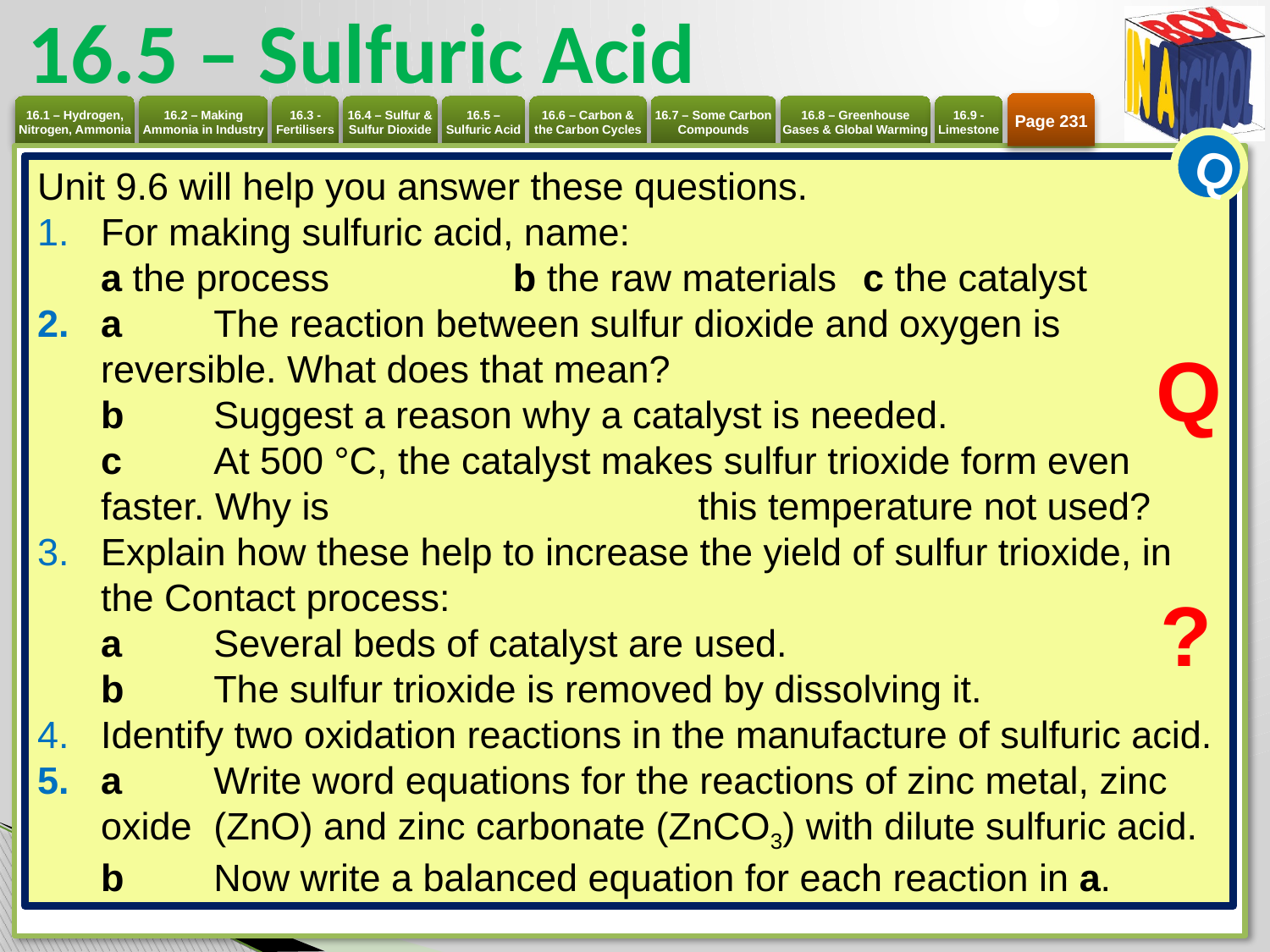

# 16.5 – Sulfuric Acid
Page 231
Q
Unit 9.6 will help you answer these questions.
For making sulfuric acid, name:
a the process	b the raw materials	c the catalyst
a 	The reaction between sulfur dioxide and oxygen is reversible. What does that mean?
b 	Suggest a reason why a catalyst is needed.
c 	At 500 °C, the catalyst makes sulfur trioxide form even faster. Why is 	this temperature not used?
Explain how these help to increase the yield of sulfur trioxide, in the Contact process:
a 	Several beds of catalyst are used.
b 	The sulfur trioxide is removed by dissolving it.
Identify two oxidation reactions in the manufacture of sulfuric acid.
a 	Write word equations for the reactions of zinc metal, zinc oxide 	(ZnO) and zinc carbonate (ZnCO3) with dilute sulfuric acid.
b 	Now write a balanced equation for each reaction in a.
Q
?